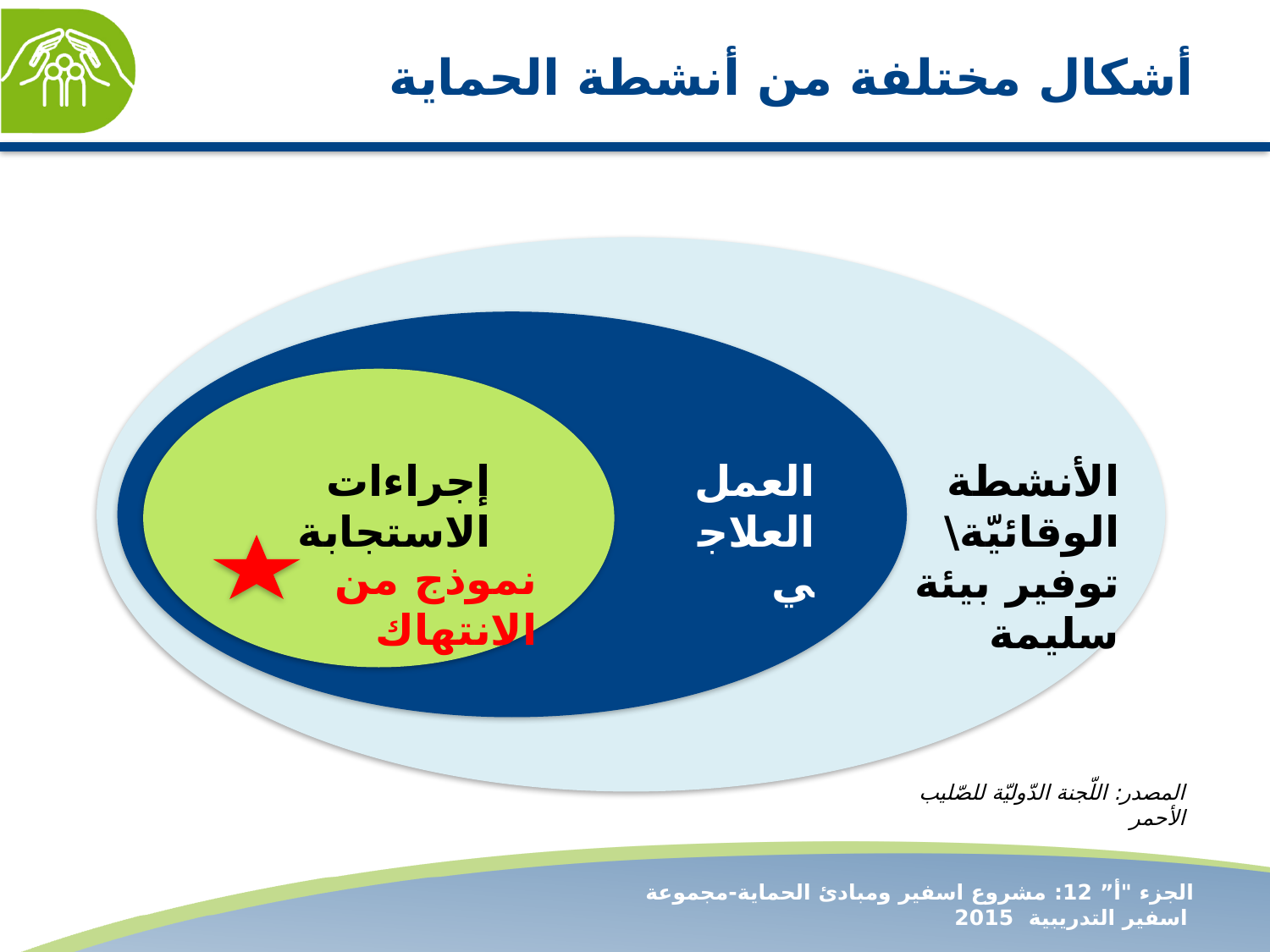

# أشكال مختلفة من أنشطة الحماية

إجراءات الاستجابة
العمل  العلاجي

الأنشطة الوقائيّة\ توفير بيئة سليمة

نموذج من الانتهاك
المصدر: اللّجنة الدّوليّة للصّليب الأحمر
الجزء "أ” 12: مشروع اسفير ومبادئ الحماية-مجموعة اسفير التدريبية  2015